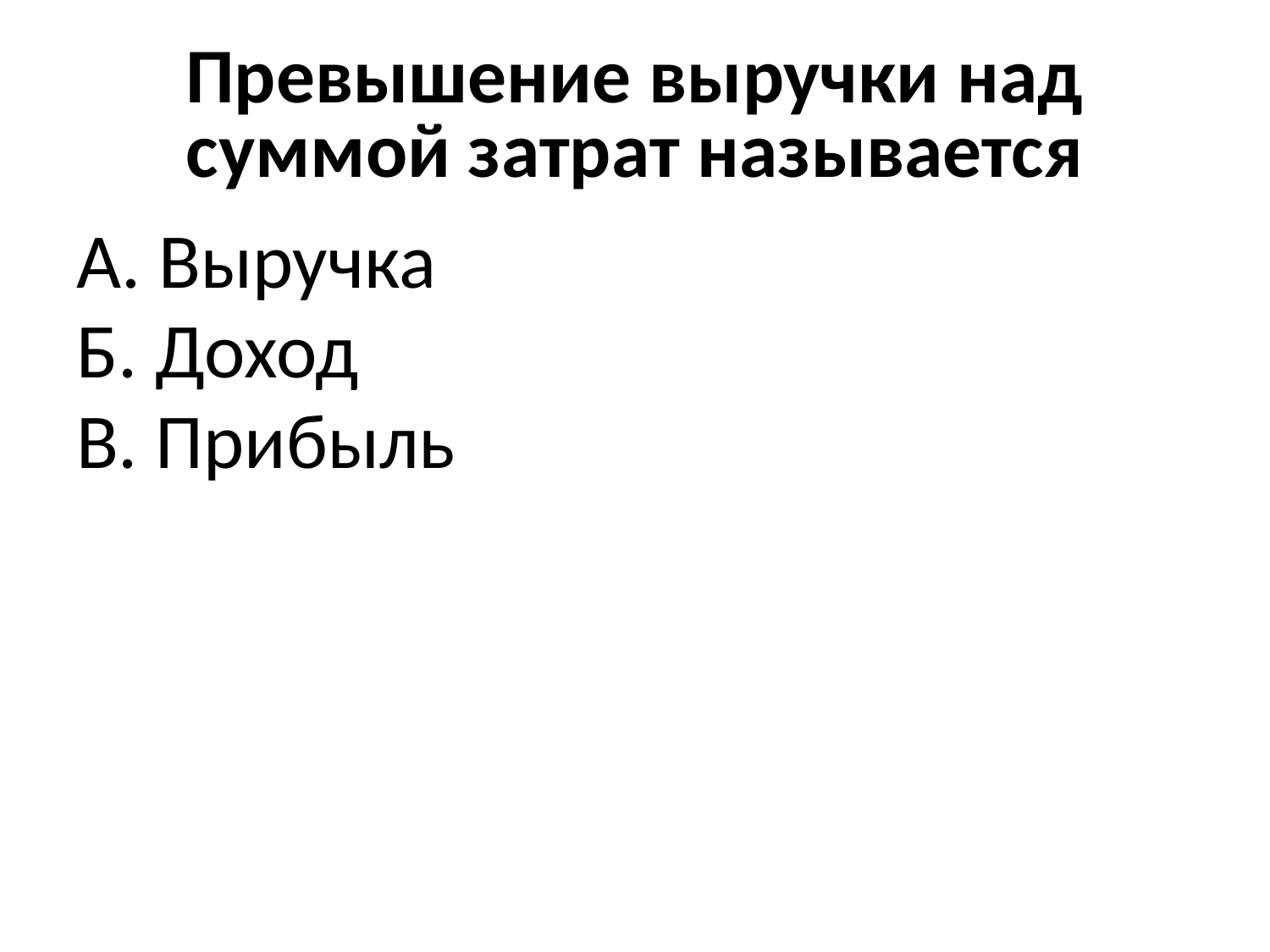

# Превышение выручки над суммой затрат называется
А. Выручка
Б. Доход
В. Прибыль